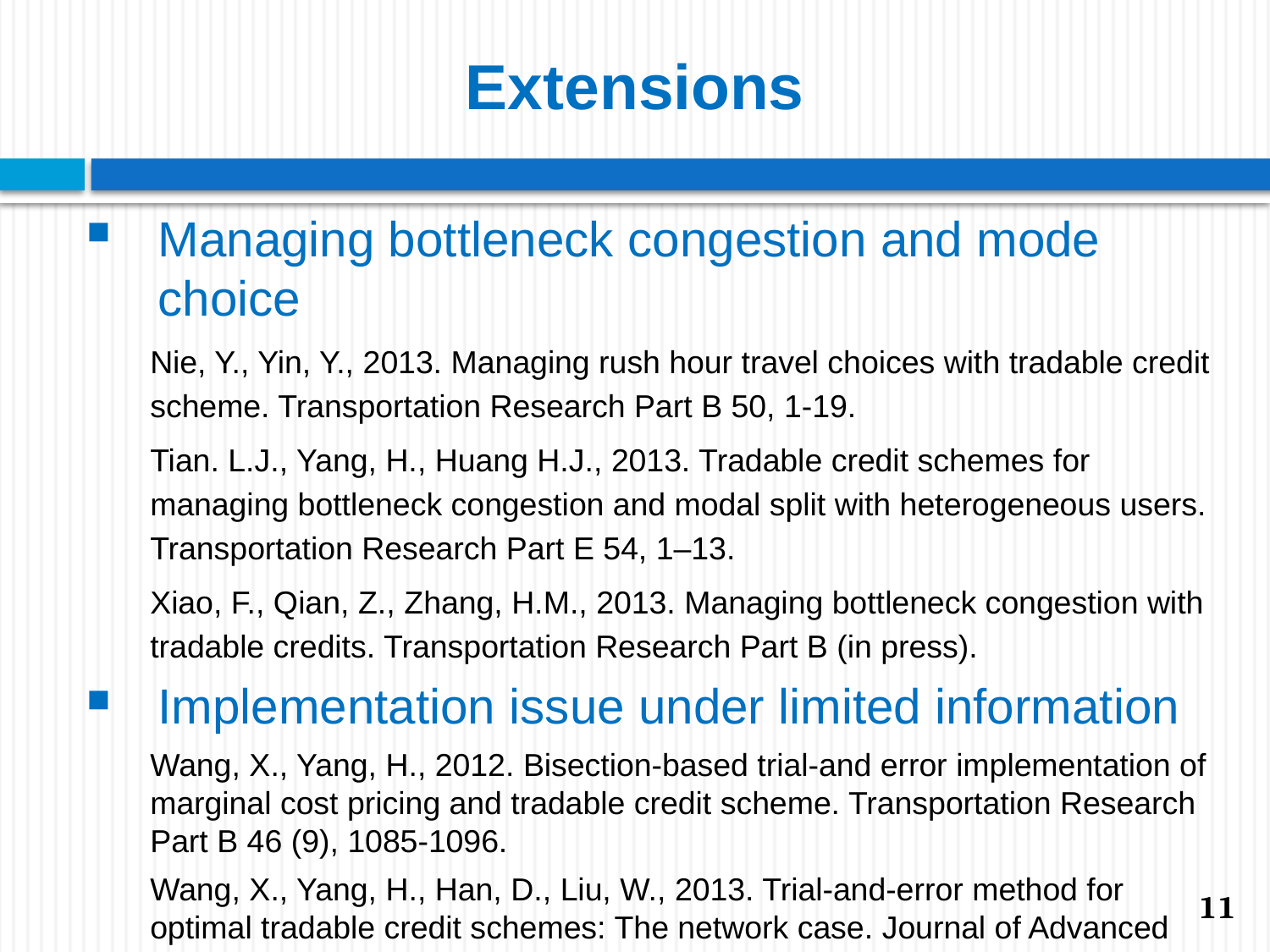

# Extensions
Managing bottleneck congestion and mode choice
Nie, Y., Yin, Y., 2013. Managing rush hour travel choices with tradable credit scheme. Transportation Research Part B 50, 1-19.
Tian. L.J., Yang, H., Huang H.J., 2013. Tradable credit schemes for managing bottleneck congestion and modal split with heterogeneous users. Transportation Research Part E 54, 1–13.
Xiao, F., Qian, Z., Zhang, H.M., 2013. Managing bottleneck congestion with tradable credits. Transportation Research Part B (in press).
Implementation issue under limited information
Wang, X., Yang, H., 2012. Bisection-based trial-and error implementation of marginal cost pricing and tradable credit scheme. Transportation Research Part B 46 (9), 1085-1096.
Wang, X., Yang, H., Han, D., Liu, W., 2013. Trial-and-error method for optimal tradable credit schemes: The network case. Journal of Advanced Transportation (in press).
11